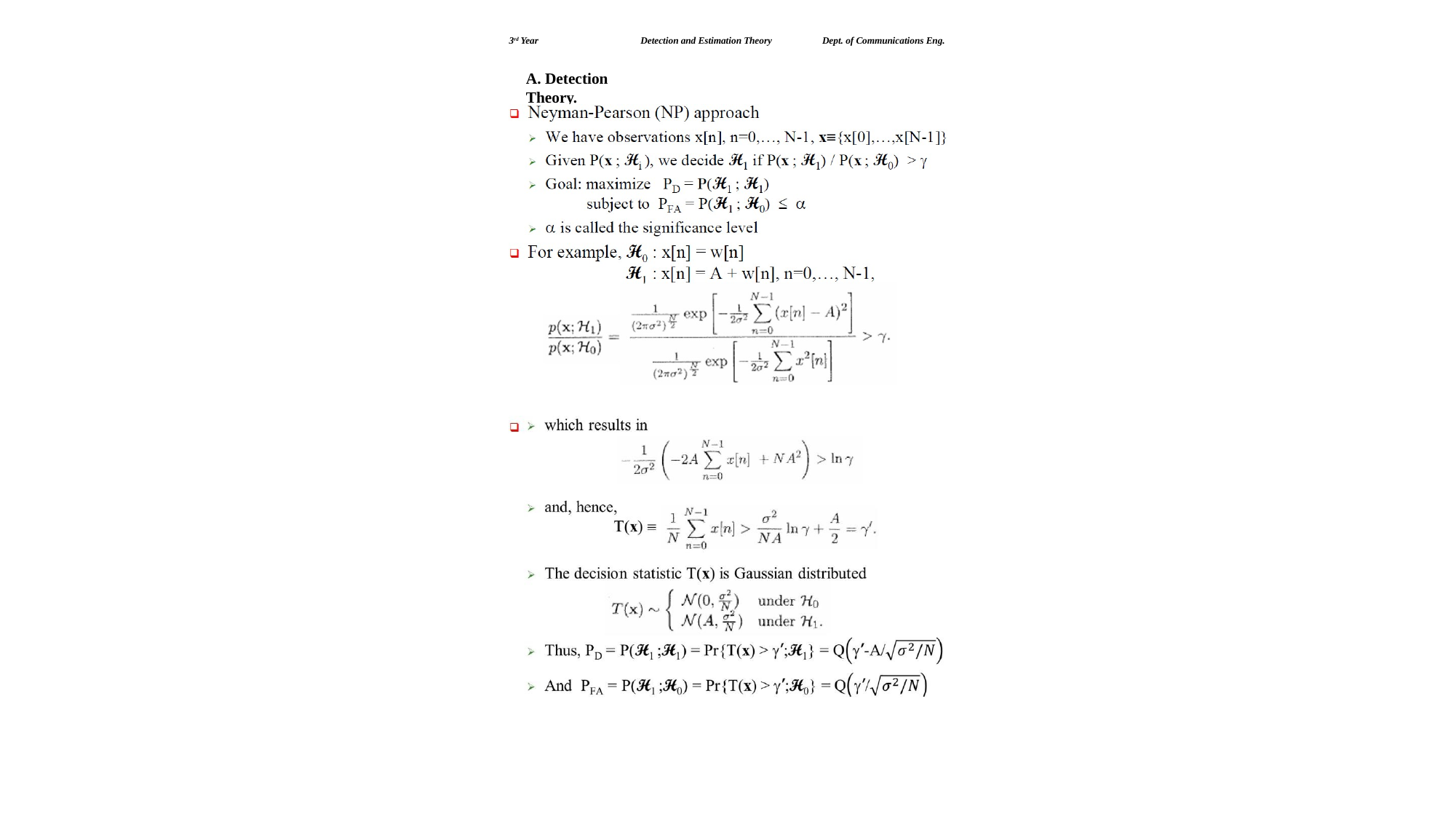

Page | 10
3rd Year
Detection and Estimation Theory
Dept. of Communications Eng.
A. Detection Theory.